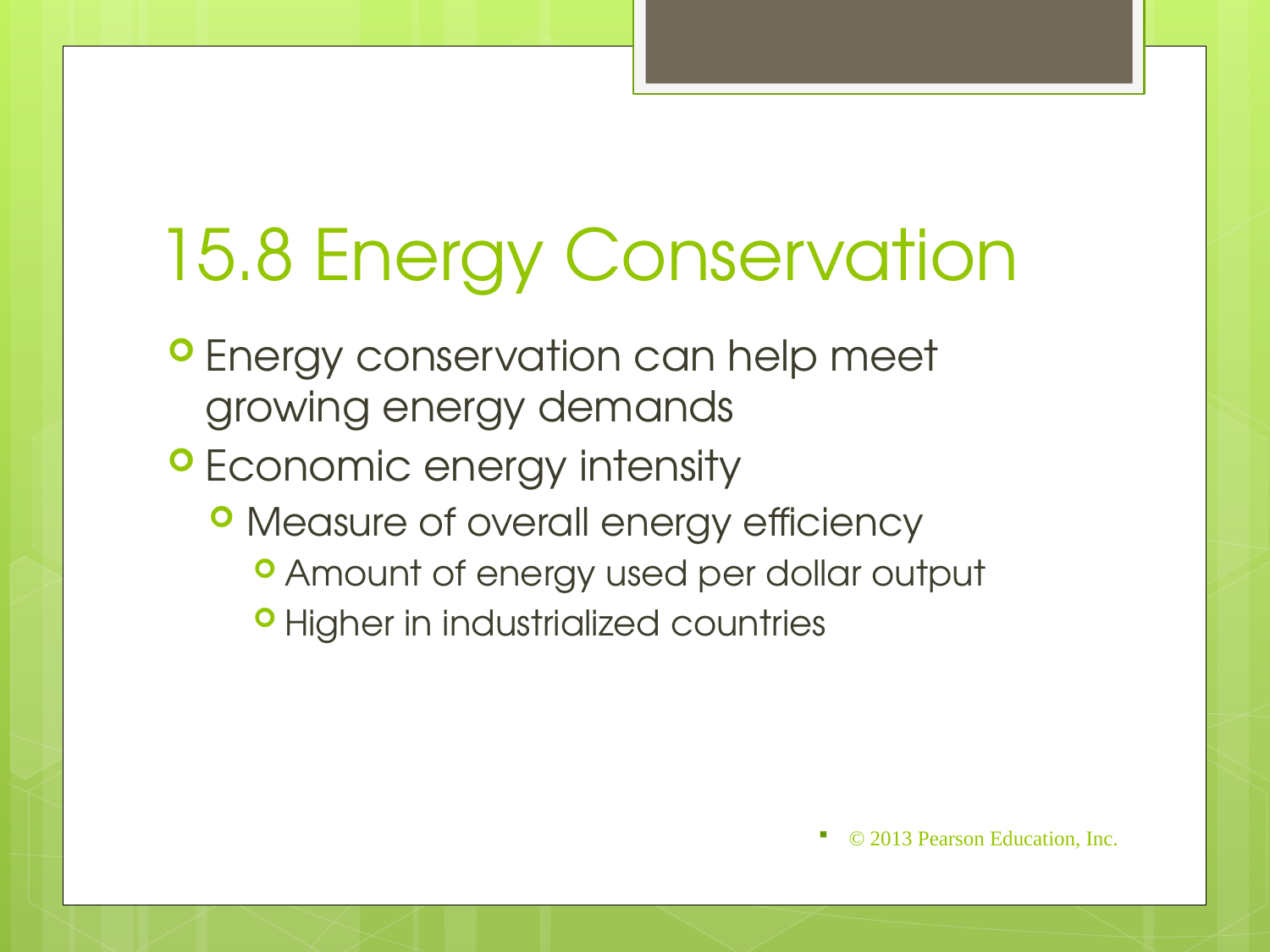

# 15.8 Energy Conservation
Energy conservation can help meet growing energy demands
Economic energy intensity
Measure of overall energy efficiency
Amount of energy used per dollar output
Higher in industrialized countries

© 2013 Pearson Education, Inc.